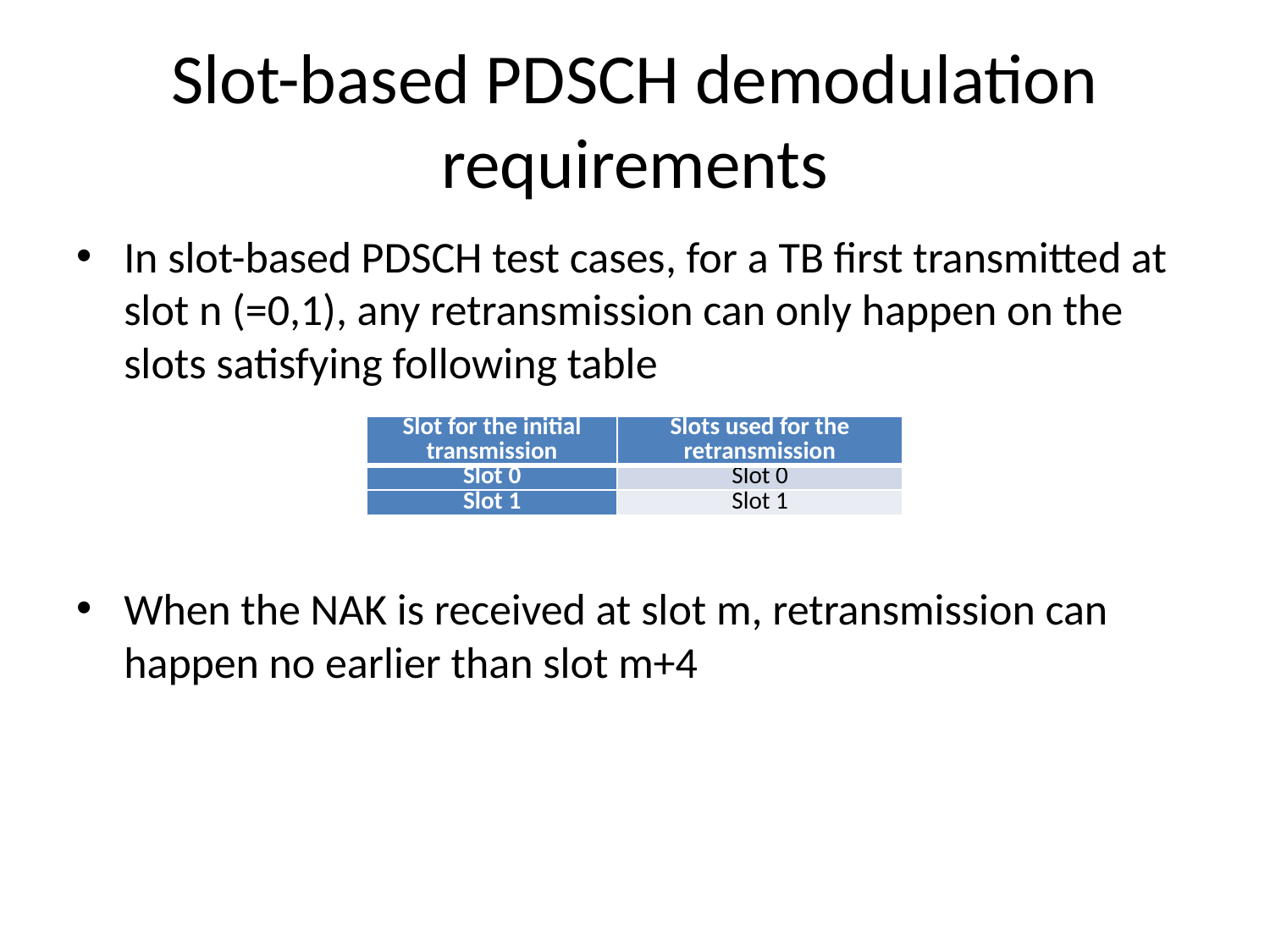

# Slot-based PDSCH demodulation requirements
In slot-based PDSCH test cases, for a TB first transmitted at slot n (=0,1), any retransmission can only happen on the slots satisfying following table

When the NAK is received at slot m, retransmission can happen no earlier than slot m+4

| Slot for the initial transmission | Slots used for the retransmission |
| --- | --- |
| Slot 0 | Slot 0 |
| Slot 1 | Slot 1 |